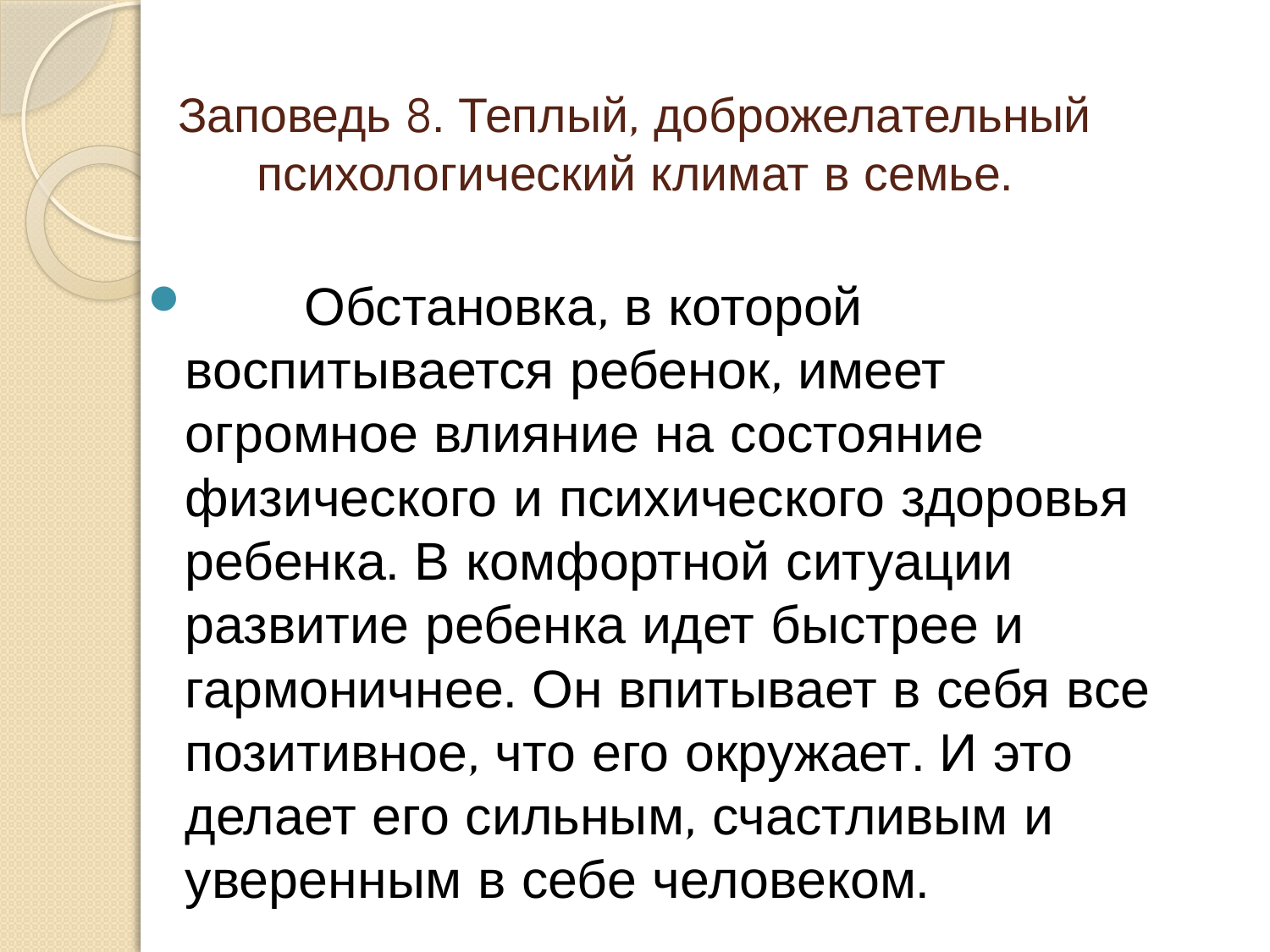

# Заповедь 8. Теплый, доброжелательный психологический климат в семье.
	Обстановка, в которой воспитывается ребенок, имеет огромное влияние на состояние физического и психического здоровья ребенка. В комфортной ситуации развитие ребенка идет быстрее и гармоничнее. Он впитывает в себя все позитивное, что его окружает. И это делает его сильным, счастливым и уверенным в себе человеком.